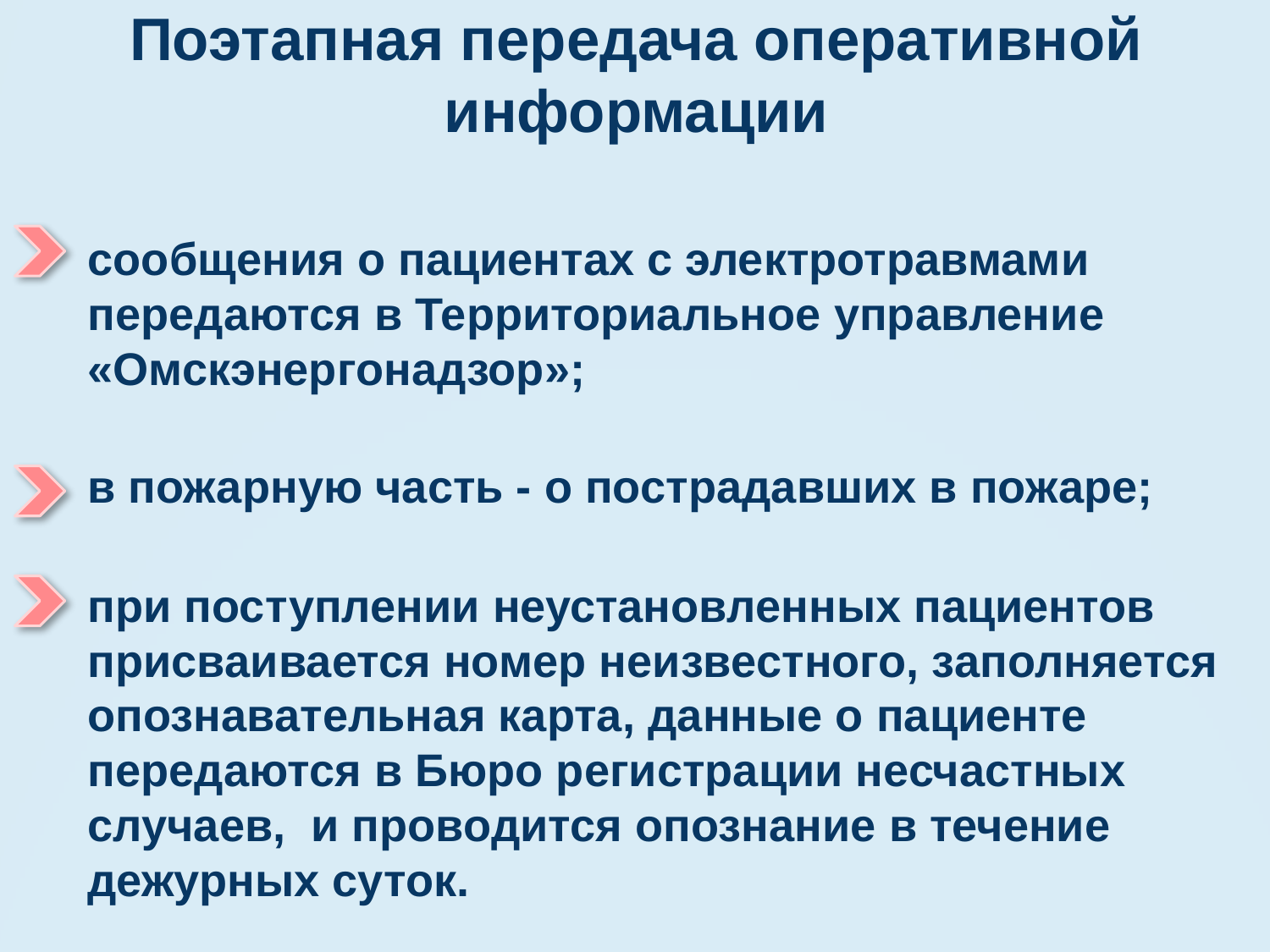

# Поэтапная передача оперативной информации
сообщения о пациентах с электротравмами передаются в Территориальное управление «Омскэнергонадзор»;
в пожарную часть - о пострадавших в пожаре;
при поступлении неустановленных пациентов присваивается номер неизвестного, заполняется опознавательная карта, данные о пациенте передаются в Бюро регистрации несчастных случаев,  и проводится опознание в течение дежурных суток.